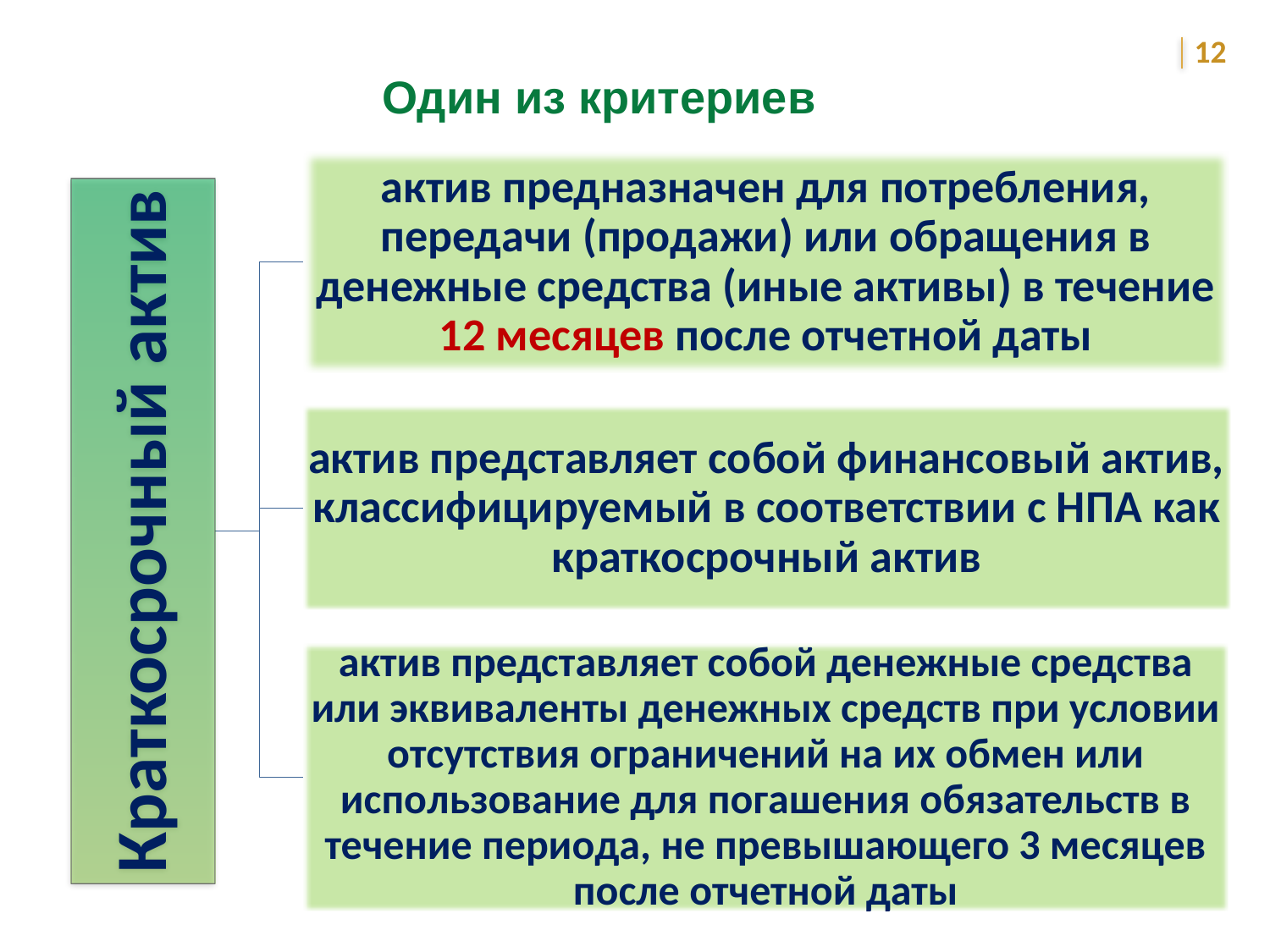

12
Один из критериев

Краткосрочный актив
актив предназначен для потребления, передачи (продажи) или обращения в денежные средства (иные активы) в течение 12 месяцев после отчетной даты
актив представляет собой финансовый актив, классифицируемый в соответствии с НПА как краткосрочный актив
актив представляет собой денежные средства или эквиваленты денежных средств при условии отсутствия ограничений на их обмен или использование для погашения обязательств в течение периода, не превышающего 3 месяцев после отчетной даты